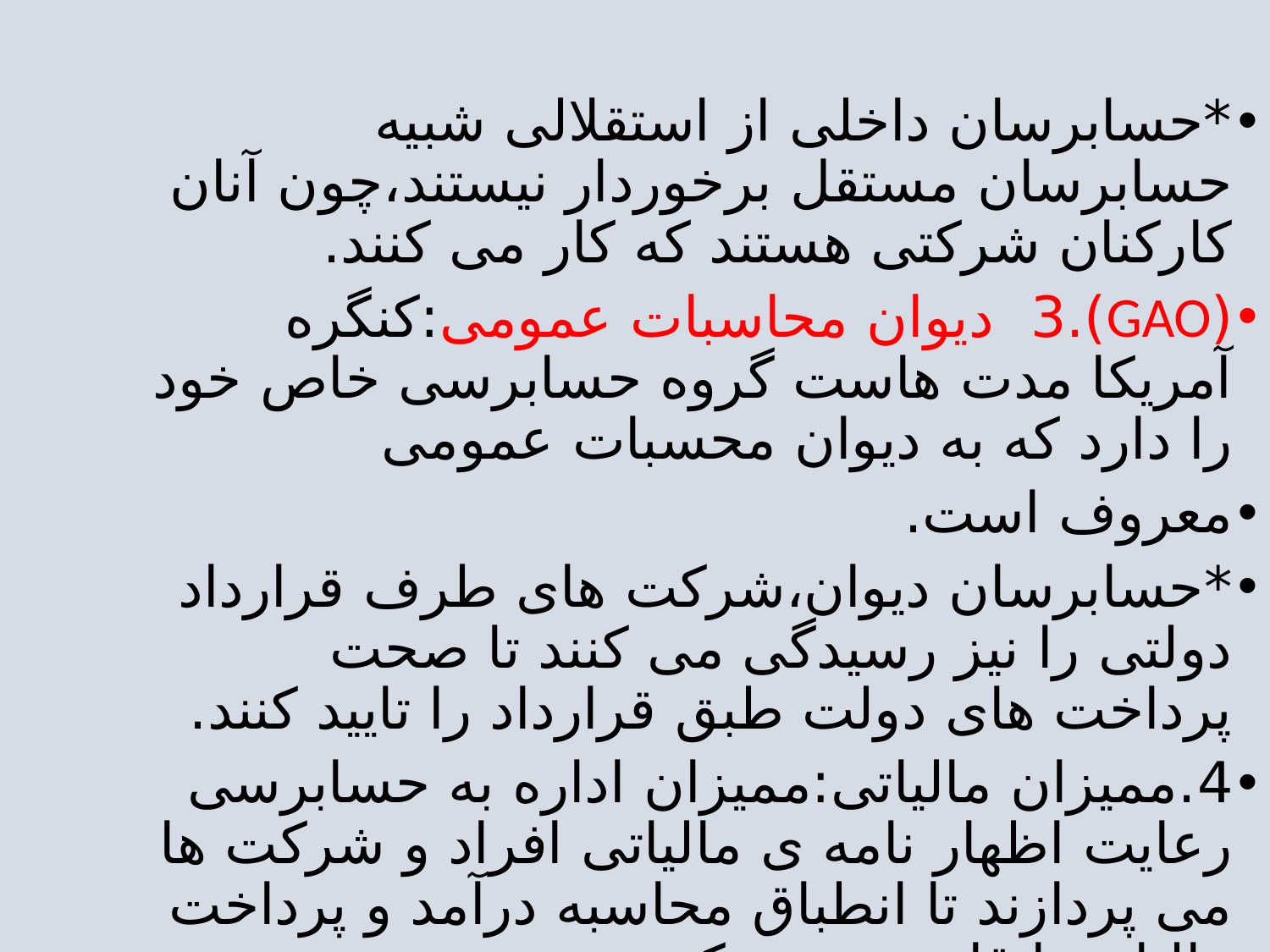

*حسابرسان داخلی از استقلالی شبیه حسابرسان مستقل برخوردار نیستند،چون آنان کارکنان شرکتی هستند که کار می کنند.
(GAO).3  دیوان محاسبات عمومی:کنگره آمریکا مدت هاست گروه حسابرسی خاص خود را دارد که به دیوان محسبات عمومی
معروف است.
*حسابرسان دیوان،شرکت های طرف قرارداد دولتی را نیز رسیدگی می کنند تا صحت پرداخت های دولت طبق قرارداد را تایید کنند.
4.ممیزان مالیاتی:ممیزان اداره به حسابرسی رعایت اظهار نامه ی مالیاتی افراد و شرکت ها می پردازند تا انطباق محاسبه درآمد و پرداخت مالیات با قانون تعیین کنند